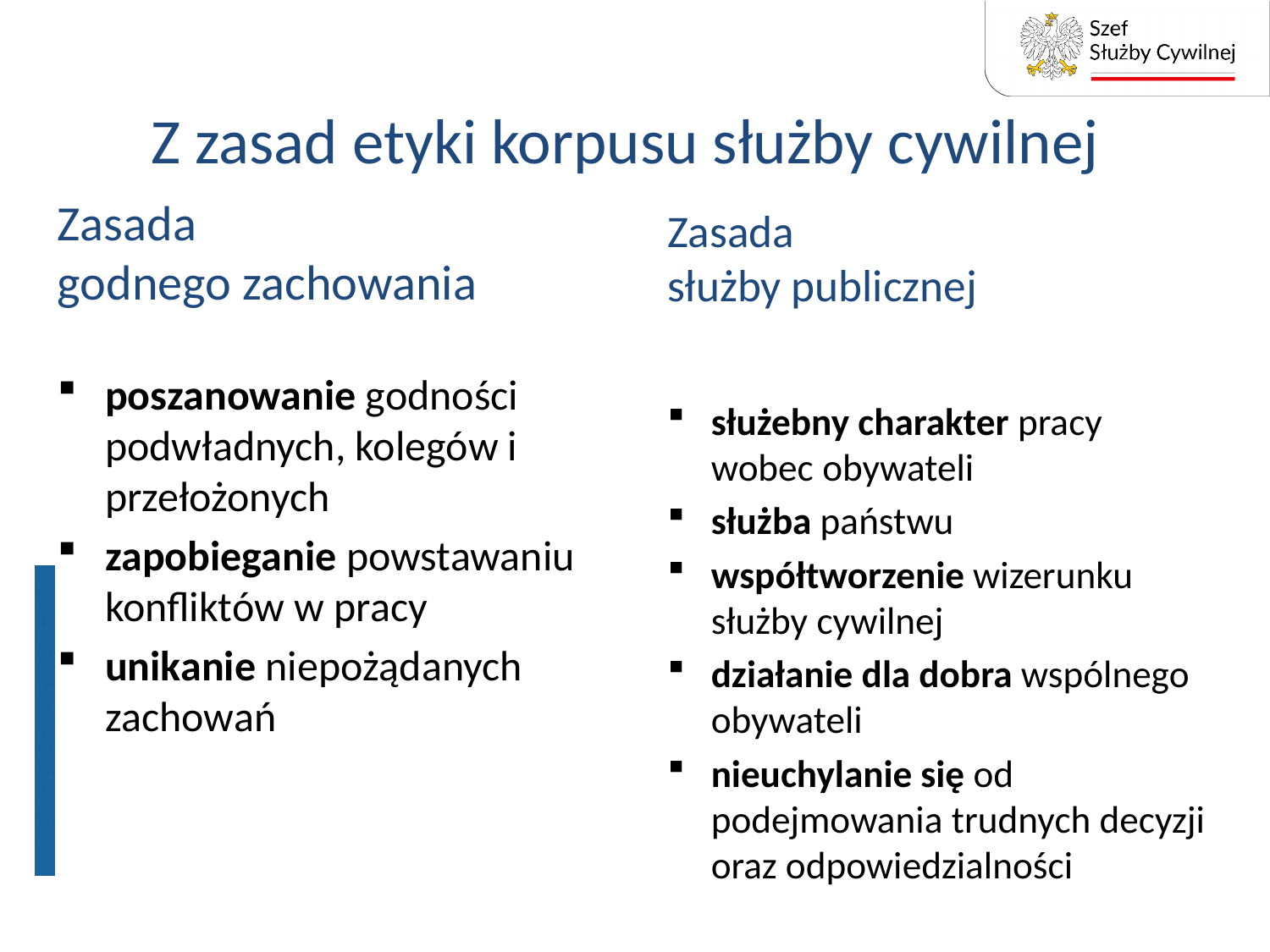

# Z zasad etyki korpusu służby cywilnej
Zasada
godnego zachowania

poszanowanie godności podwładnych, kolegów i przełożonych
zapobieganie powstawaniu konfliktów w pracy
unikanie niepożądanych zachowań
Zasada
służby publicznej

służebny charakter pracy wobec obywateli
służba państwu
współtworzenie wizerunku służby cywilnej
działanie dla dobra wspólnego obywateli
nieuchylanie się od podejmowania trudnych decyzji oraz odpowiedzialności